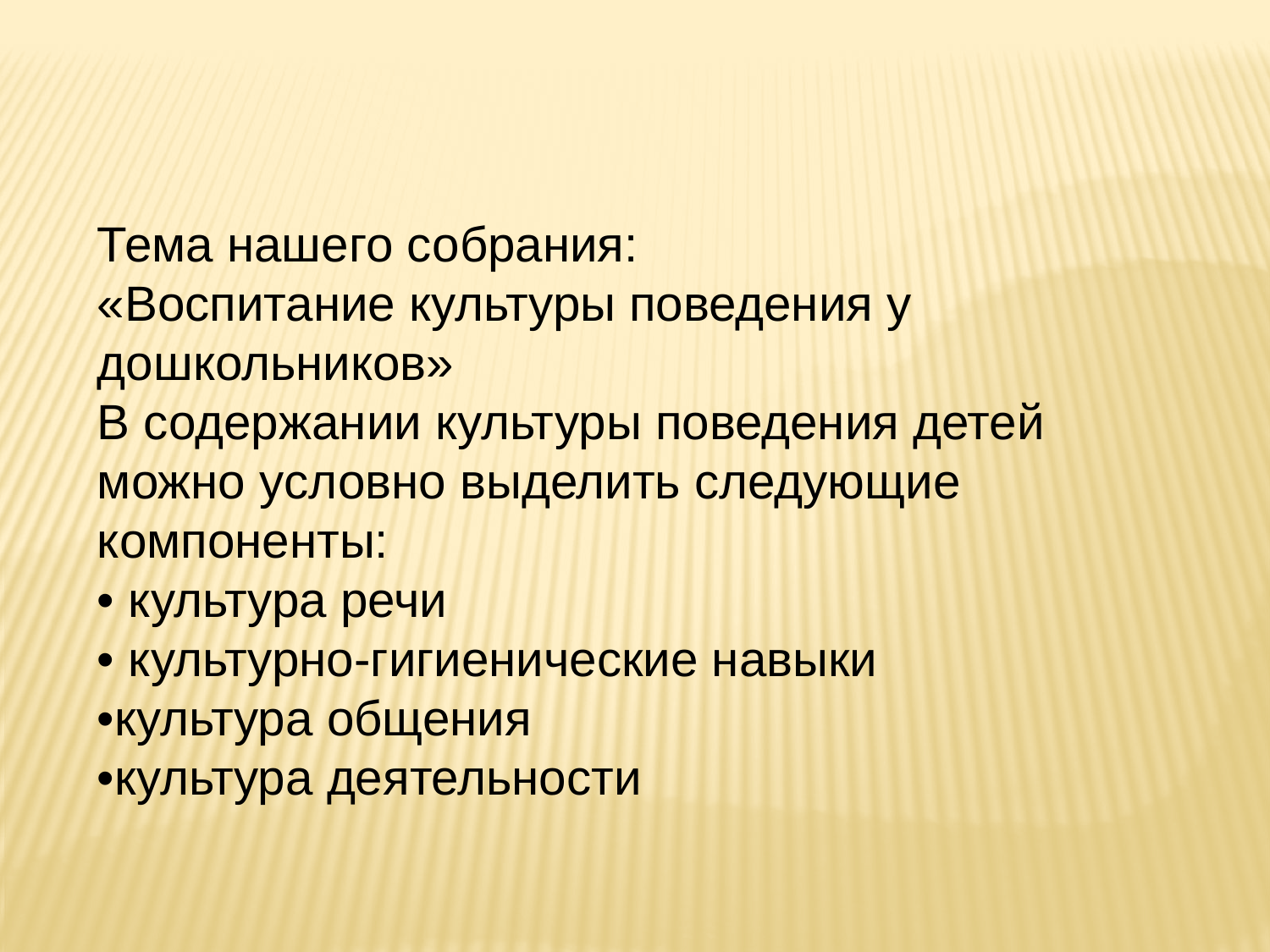

Тема нашего собрания:
«Воспитание культуры поведения у дошкольников»
В содержании культуры поведения детей можно условно выделить следующие компоненты:
• культура речи
• культурно-гигиенические навыки
•культура общения
•культура деятельности